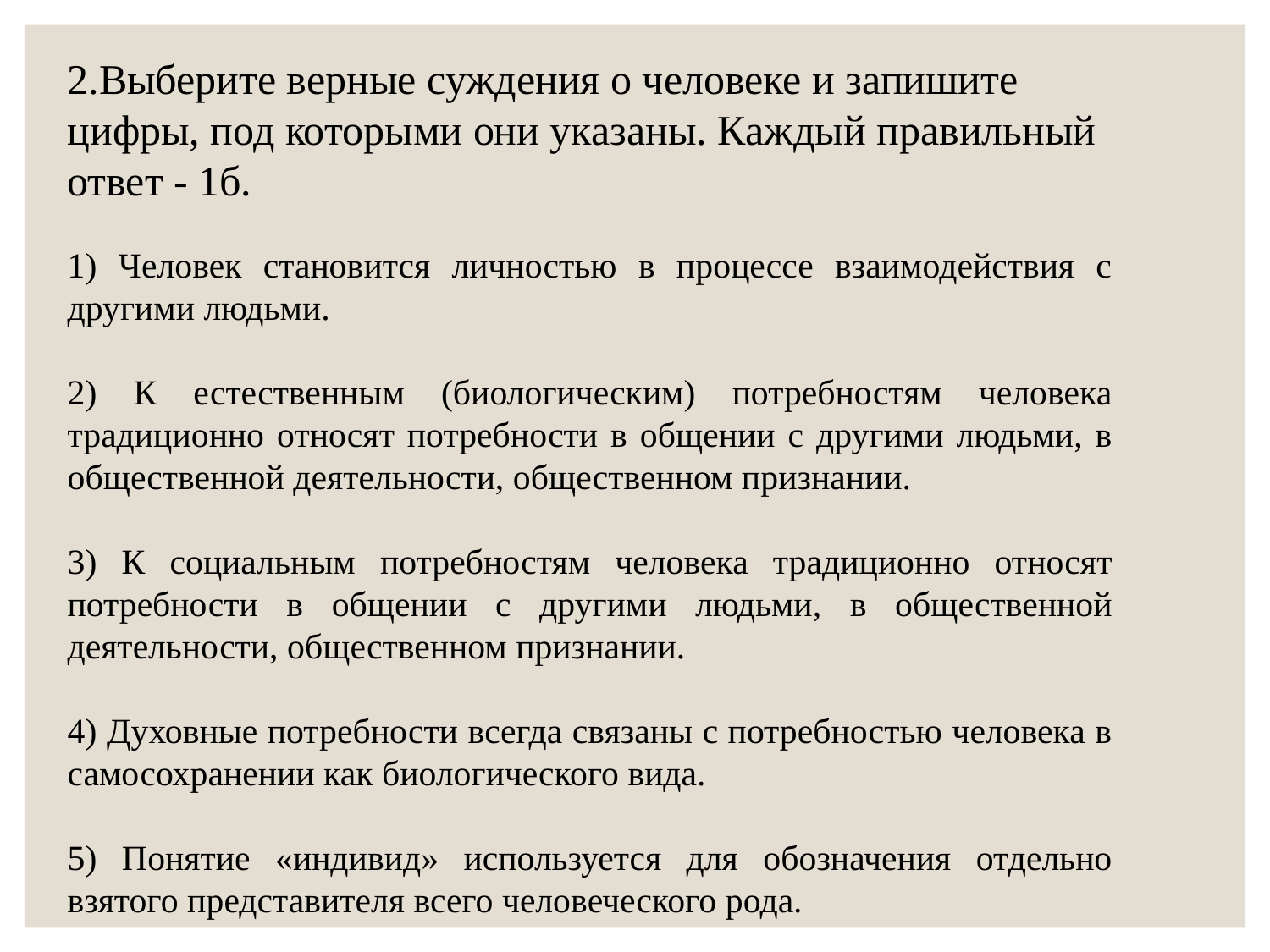

2.Выберите верные суждения о человеке и запишите цифры, под которыми они указаны. Каждый правильный ответ - 1б.

1) Человек становится личностью в процессе взаимодействия с другими людьми.

2) К естественным (биологическим) потребностям человека традиционно относят потребности в общении с другими людьми, в общественной деятельности, общественном признании.

3) К социальным потребностям человека традиционно относят потребности в общении с другими людьми, в общественной деятельности, общественном признании.

4) Духовные потребности всегда связаны с потребностью человека в самосохранении как биологического вида.

5) Понятие «индивид» используется для обозначения отдельно взятого представителя всего человеческого рода.